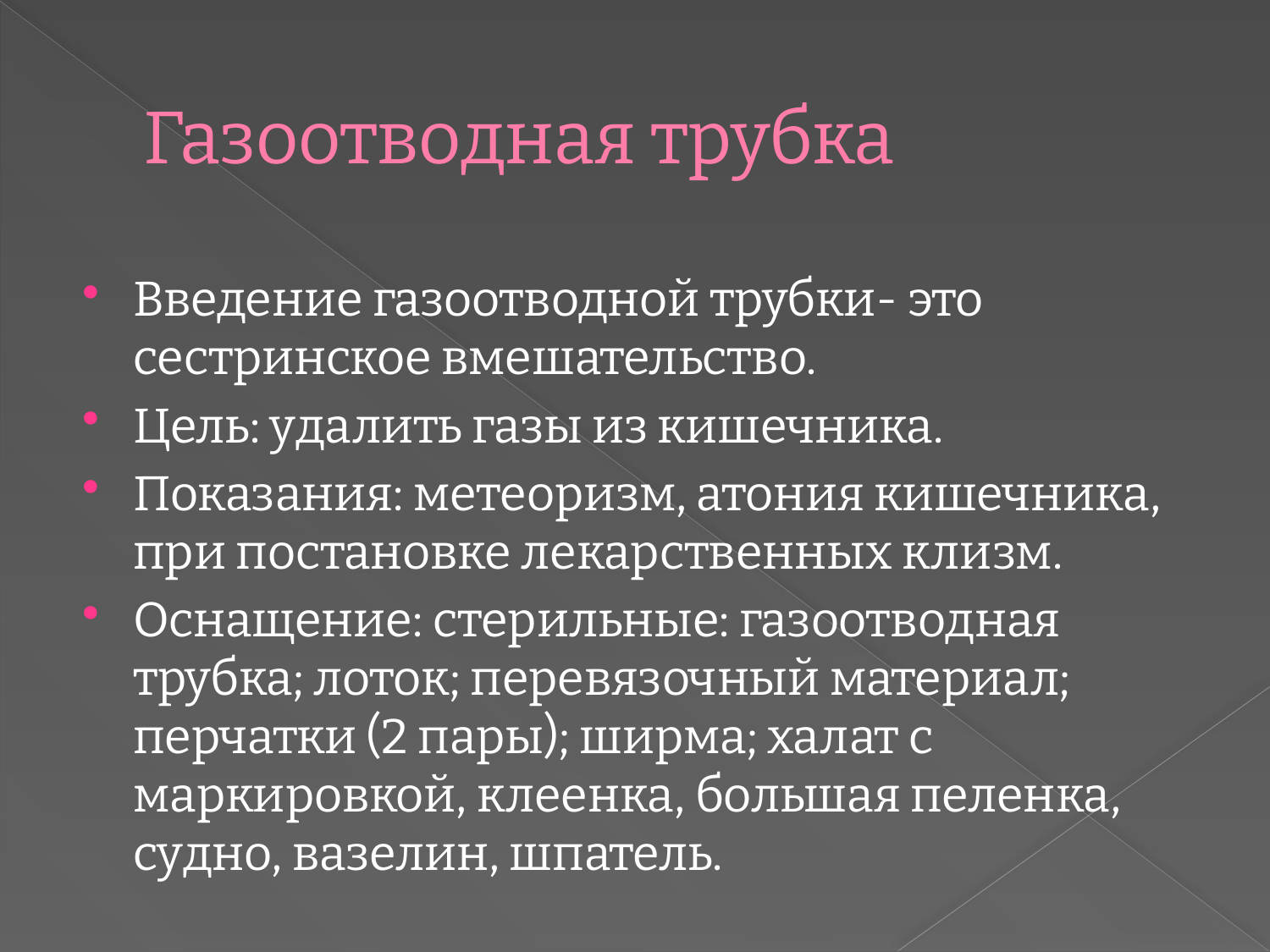

# Газоотводная трубка
Введение газоотводной трубки- это сестринское вмешательство.
Цель: удалить газы из кишечника.
Показания: метеоризм, атония кишечника, при постановке лекарственных клизм.
Оснащение: стерильные: газоотводная трубка; лоток; перевязочный материал; перчатки (2 пары); ширма; халат с  маркировкой, клеенка, большая пеленка, судно, вазелин, шпатель.